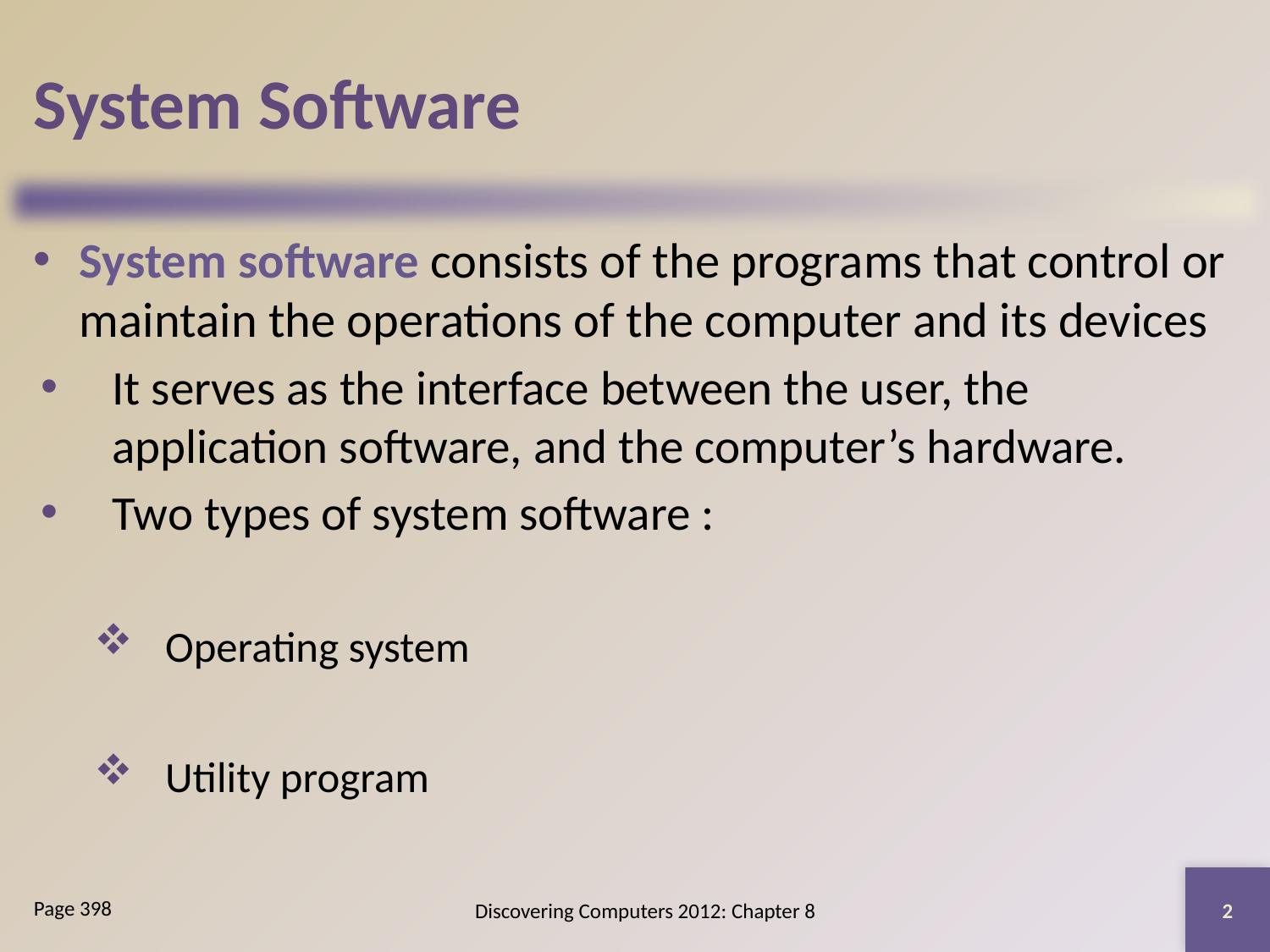

# System Software
System software consists of the programs that control or maintain the operations of the computer and its devices
It serves as the interface between the user, the application software, and the computer’s hardware.
Two types of system software :

Operating system

Utility program
2
Discovering Computers 2012: Chapter 8
Page 398